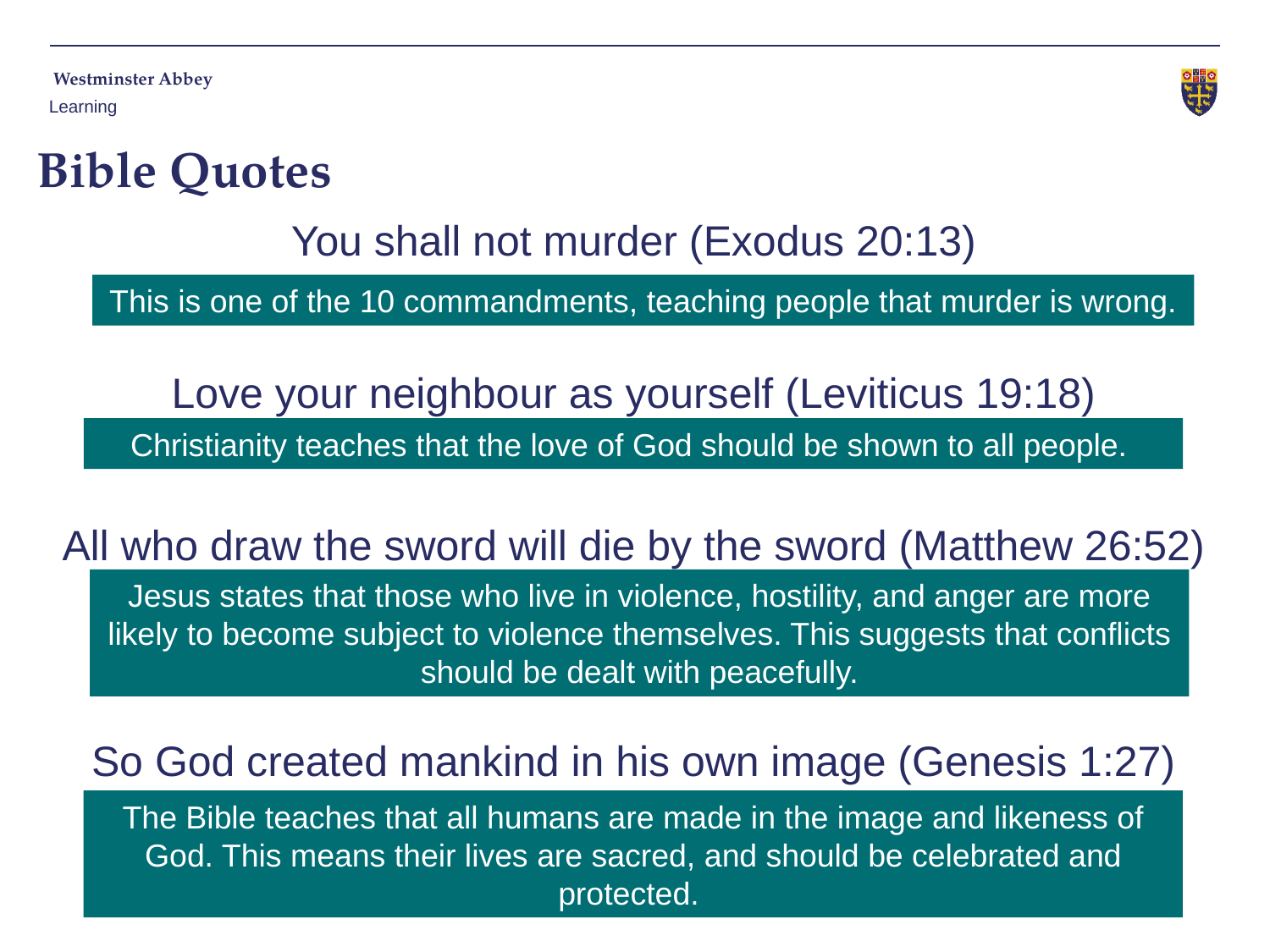

Learning
Bible Quotes

You shall not murder (Exodus 20:13)

Love your neighbour as yourself (Leviticus 19:18)

All who draw the sword will die by the sword (Matthew 26:52)

So God created mankind in his own image (Genesis 1:27)

This is one of the 10 commandments, teaching people that murder is wrong.
Christianity teaches that the love of God should be shown to all people.
Jesus states that those who live in violence, hostility, and anger are more likely to become subject to violence themselves. This suggests that conflicts should be dealt with peacefully.
The Bible teaches that all humans are made in the image and likeness of God. This means their lives are sacred, and should be celebrated and protected.